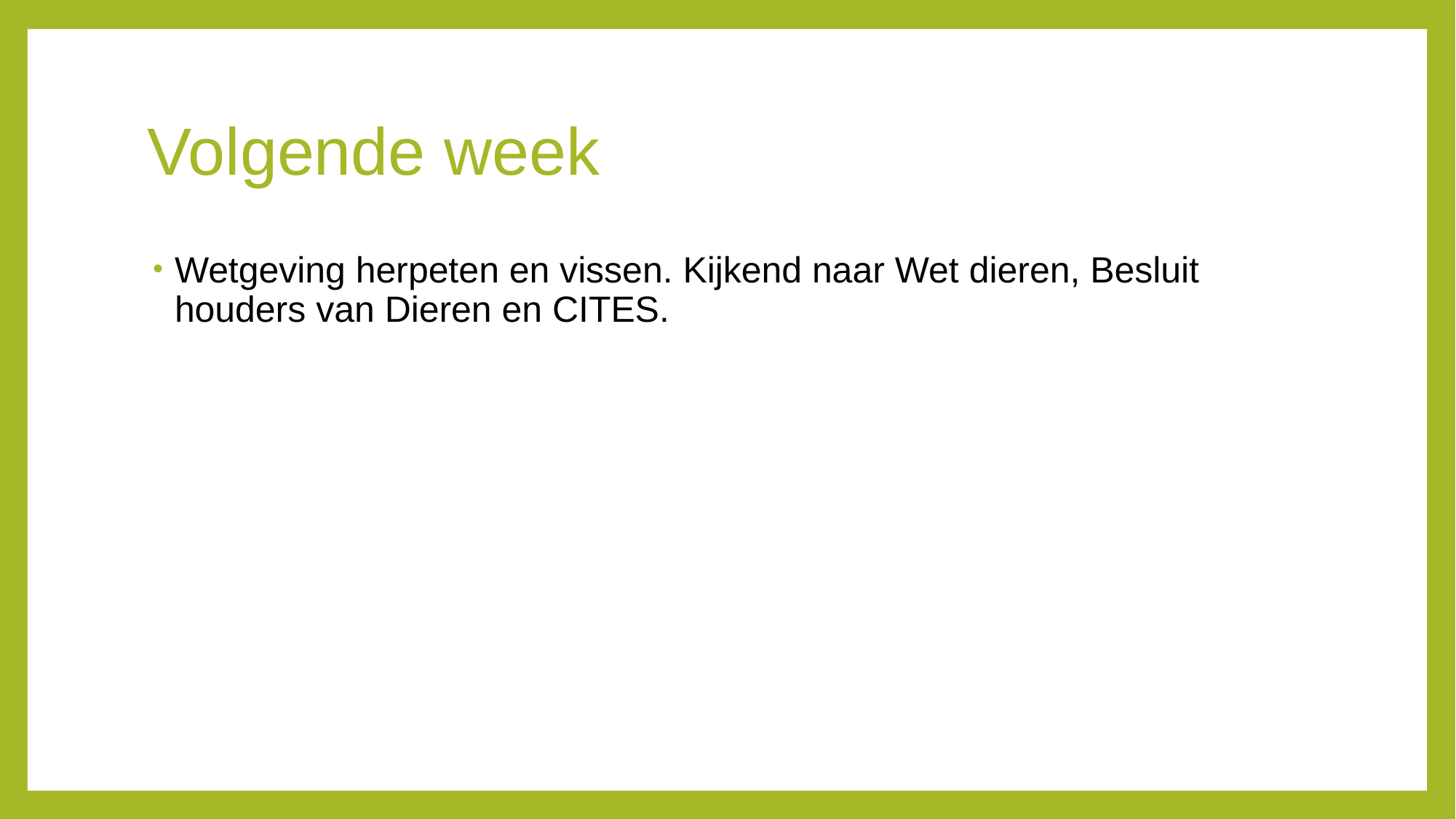

# Volgende week
Wetgeving herpeten en vissen. Kijkend naar Wet dieren, Besluit houders van Dieren en CITES.